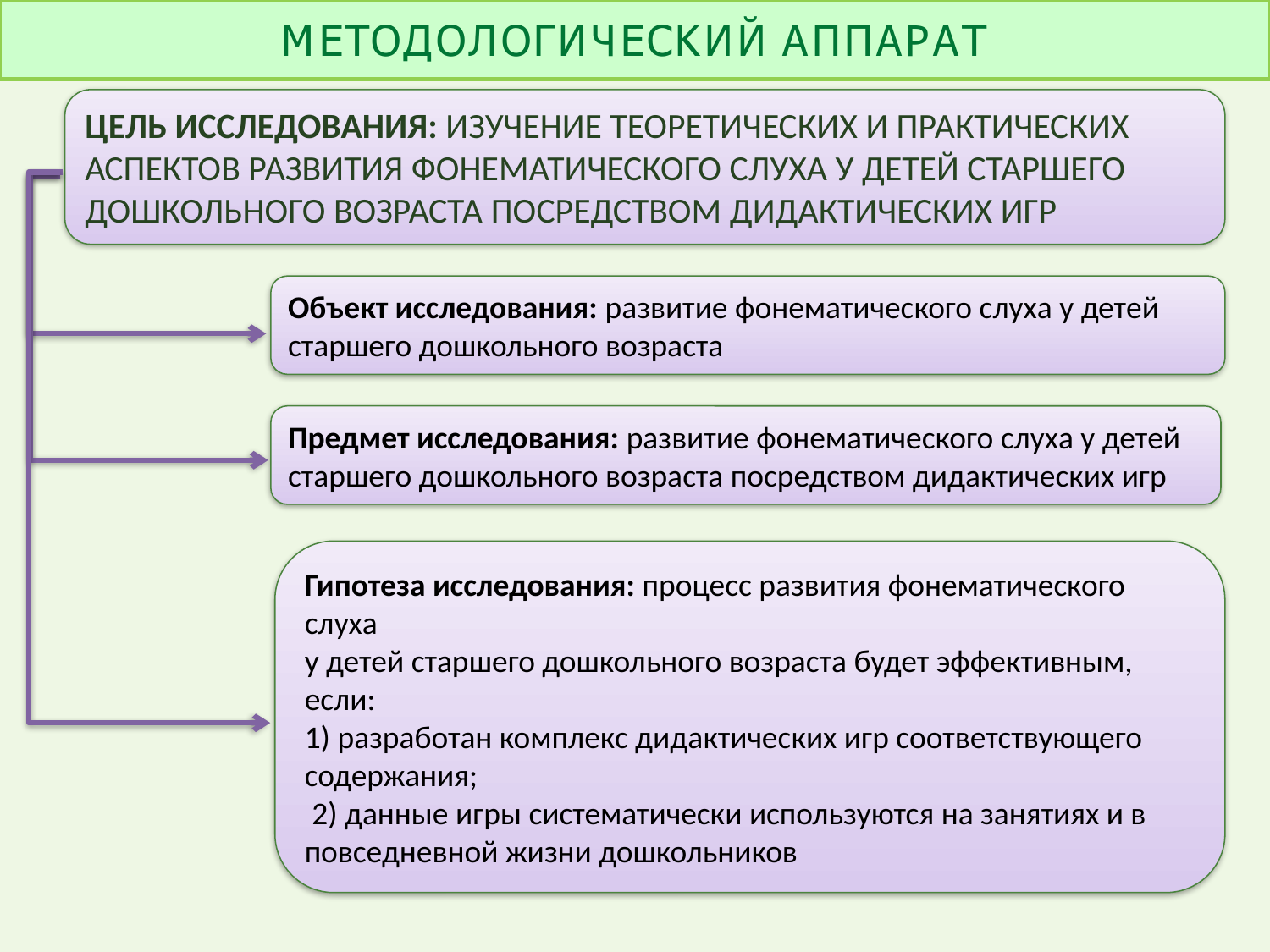

МЕТОДОЛОГИЧЕСКИЙ АППАРАТ
ЦЕЛЬ ИССЛЕДОВАНИЯ: ИЗУЧЕНИЕ ТЕОРЕТИЧЕСКИХ И ПРАКТИЧЕСКИХ АСПЕКТОВ РАЗВИТИЯ ФОНЕМАТИЧЕСКОГО СЛУХА У ДЕТЕЙ СТАРШЕГО ДОШКОЛЬНОГО ВОЗРАСТА ПОСРЕДСТВОМ ДИДАКТИЧЕСКИХ ИГР

Объект исследования: развитие фонематического слуха у детей старшего дошкольного возраста
Предмет исследования: развитие фонематического слуха у детей старшего дошкольного возраста посредством дидактических игр
Гипотеза исследования: процесс развития фонематического слуха
у детей старшего дошкольного возраста будет эффективным, если:
1) разработан комплекс дидактических игр соответствующего содержания;
 2) данные игры систематически используются на занятиях и в повседневной жизни дошкольников